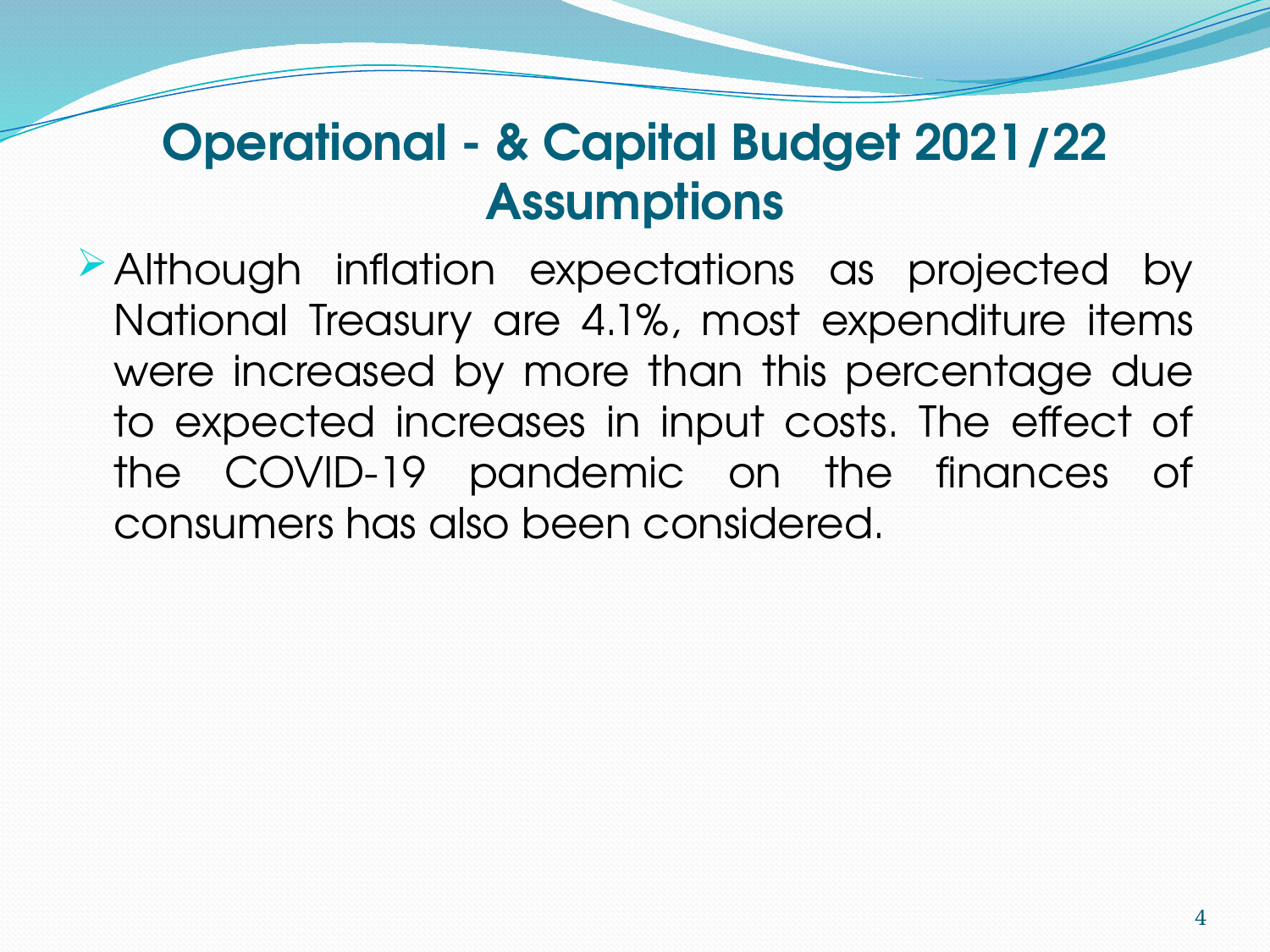

# Operational - & Capital Budget 2021/22 Assumptions
Although inflation expectations as projected by National Treasury are 4.1%, most expenditure items were increased by more than this percentage due to expected increases in input costs. The effect of the COVID-19 pandemic on the finances of consumers has also been considered.

4